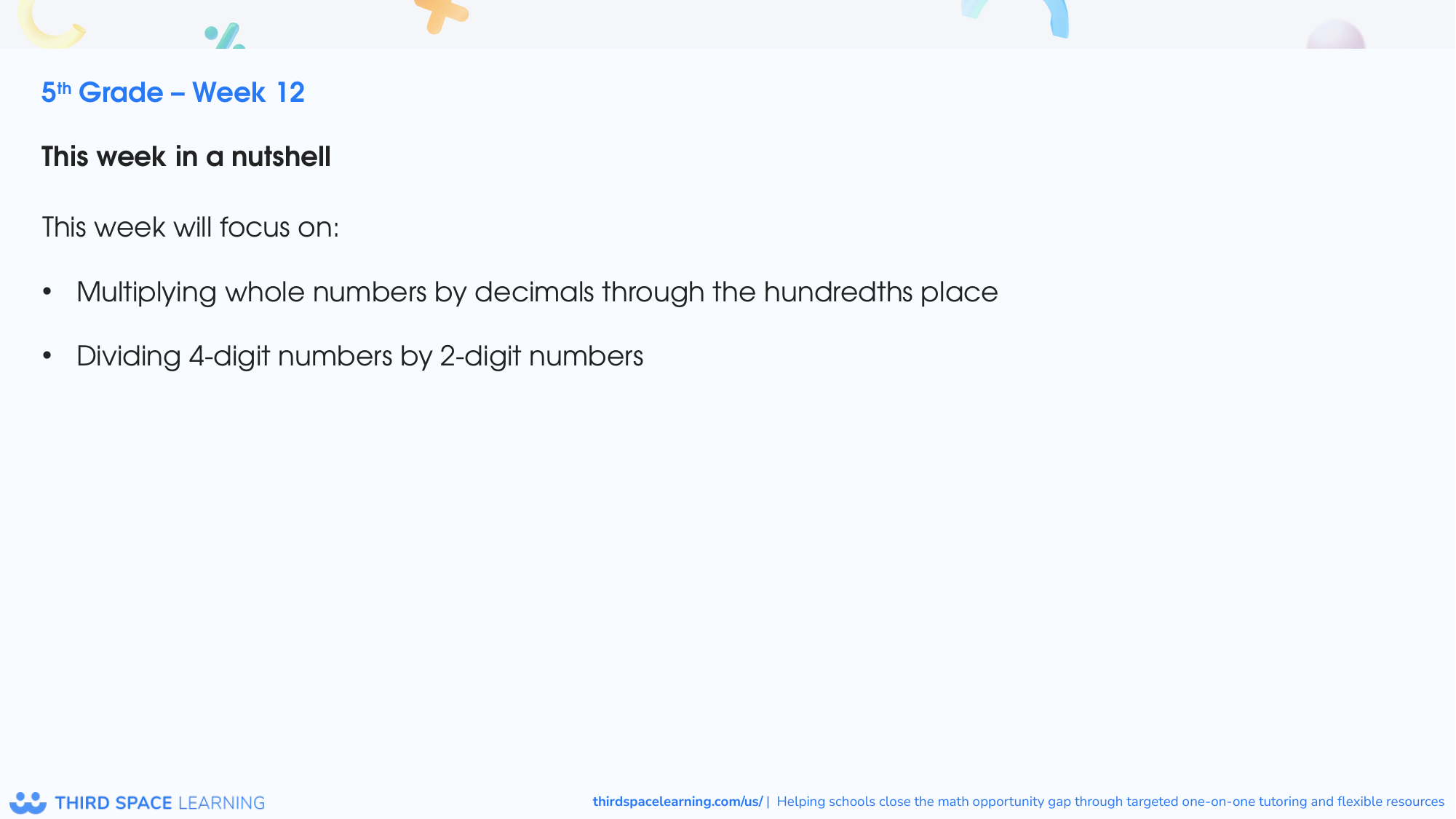

5th Grade – Week 12
This week in a nutshell
This week will focus on:
Multiplying whole numbers by decimals through the hundredths place
Dividing 4-digit numbers by 2-digit numbers